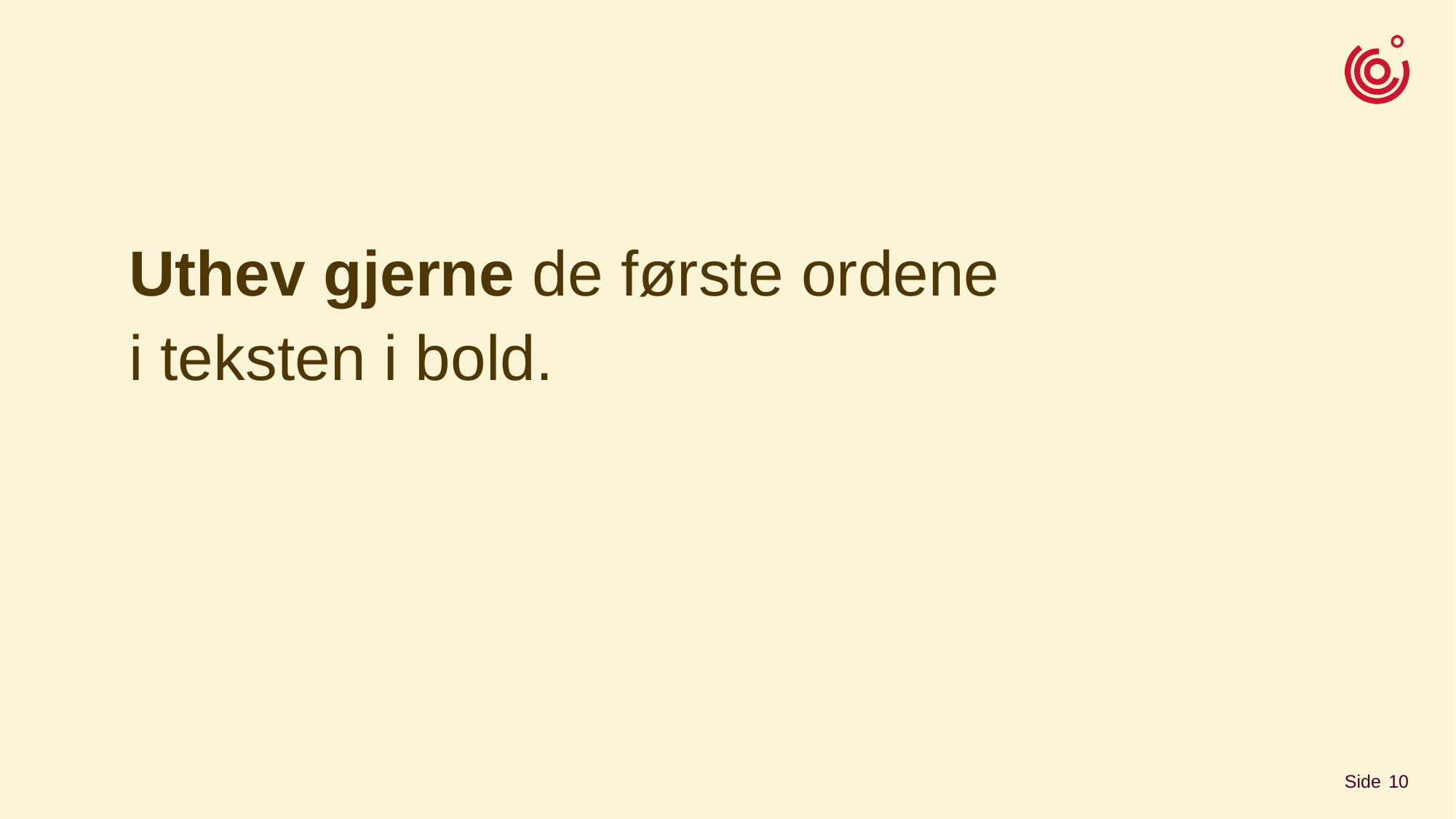

# Uthev gjerne de første ordene i teksten i bold.
10